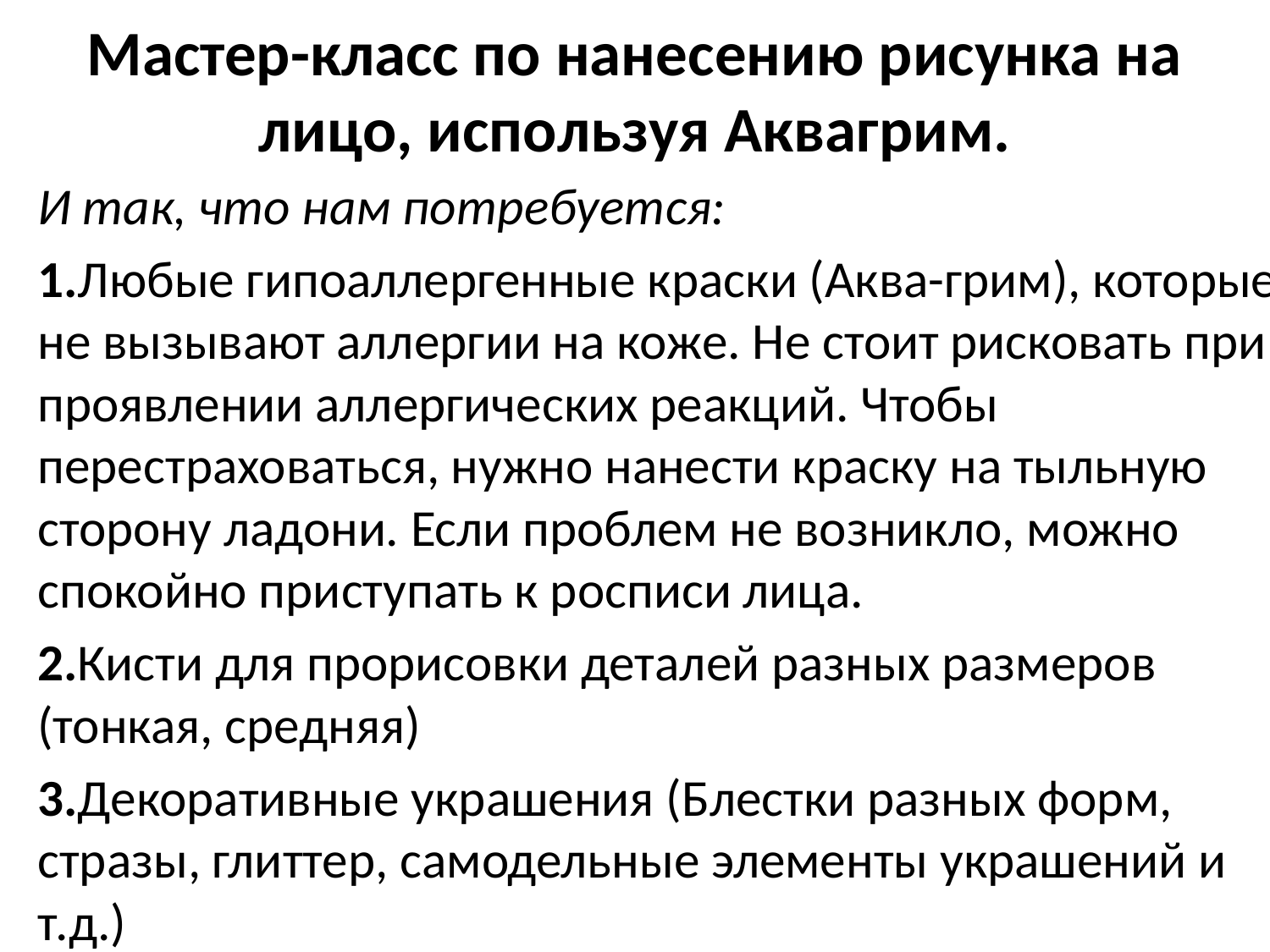

# Мастер-класс по нанесению рисунка на лицо, используя Аквагрим.
И так, что нам потребуется:
1.Любые гипоаллергенные краски (Аква-грим), которые не вызывают аллергии на коже. Не стоит рисковать при проявлении аллергических реакций. Чтобы перестраховаться, нужно нанести краску на тыльную сторону ладони. Если проблем не возникло, можно спокойно приступать к росписи лица.
2.Кисти для прорисовки деталей разных размеров (тонкая, средняя)
3.Декоративные украшения (Блестки разных форм, стразы, глиттер, самодельные элементы украшений и т.д.)